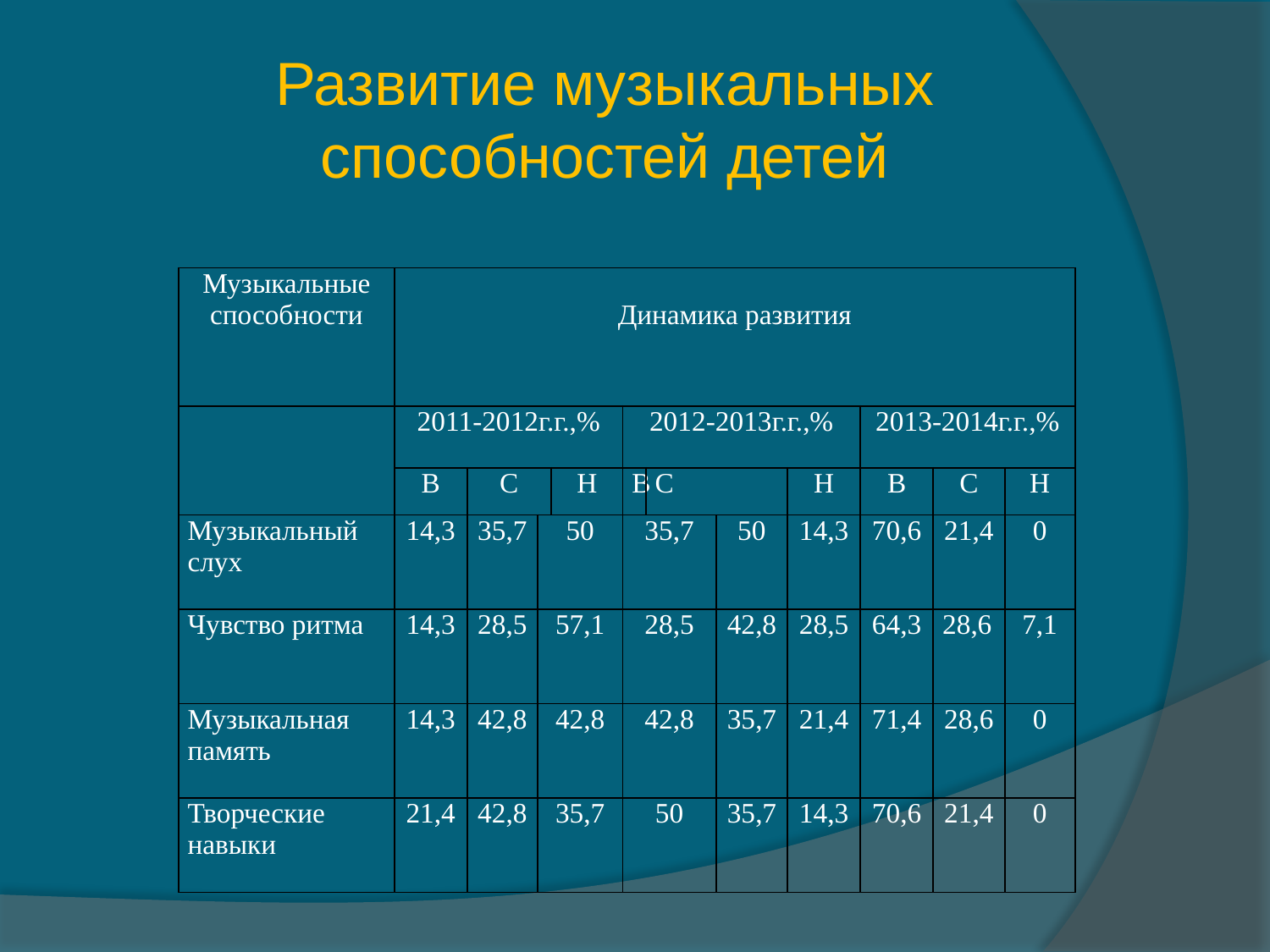

# Развитие музыкальных способностей детей
| Музыкальные способности | Динамика развития |  |  |  |  |  |  |  |  |  |  |
| --- | --- | --- | --- | --- | --- | --- | --- | --- | --- | --- | --- |
|  | 2011-2012г.г.,% |  |  |  | 2012-2013г.г.,% |  |  |  | 2013-2014г.г.,% |  |  |
|  | В | С |  | Н | В | С |  | Н | В | С | Н |
| Музыкальный слух | 14,3 | 35,7 | 50 |  | 35,7 |  | 50 | 14,3 | 70,6 | 21,4 | 0 |
| Чувство ритма | 14,3 | 28,5 | 57,1 |  | 28,5 |  | 42,8 | 28,5 | 64,3 | 28,6 | 7,1 |
| Музыкальная память | 14,3 | 42,8 | 42,8 |  | 42,8 |  | 35,7 | 21,4 | 71,4 | 28,6 | 0 |
| Творческие навыки | 21,4 | 42,8 | 35,7 |  | 50 |  | 35,7 | 14,3 | 70,6 | 21,4 | 0 |